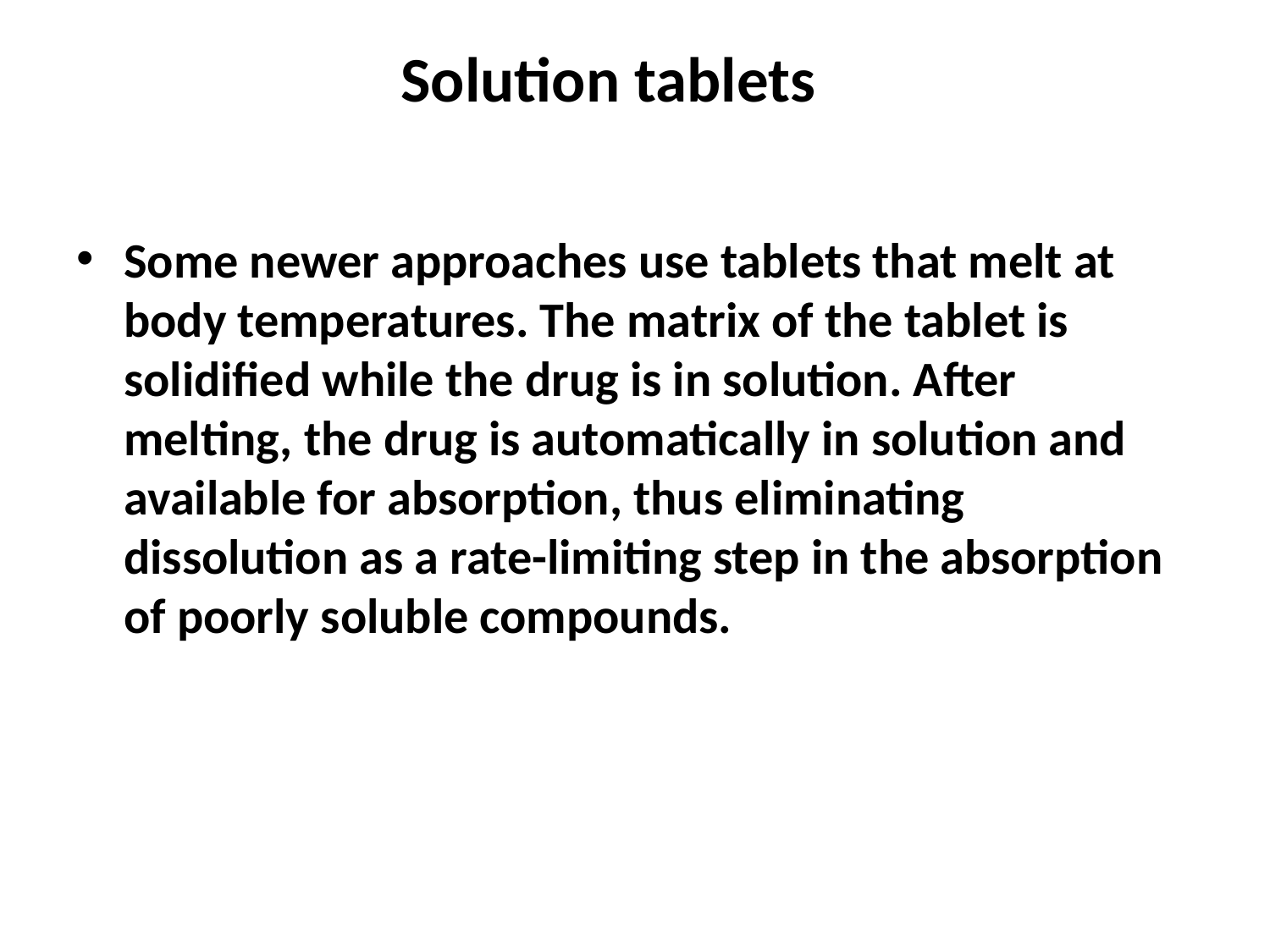

# Solution tablets
Some newer approaches use tablets that melt at body temperatures. The matrix of the tablet is solidified while the drug is in solution. After melting, the drug is automatically in solution and available for absorption, thus eliminating dissolution as a rate-limiting step in the absorption of poorly soluble compounds.